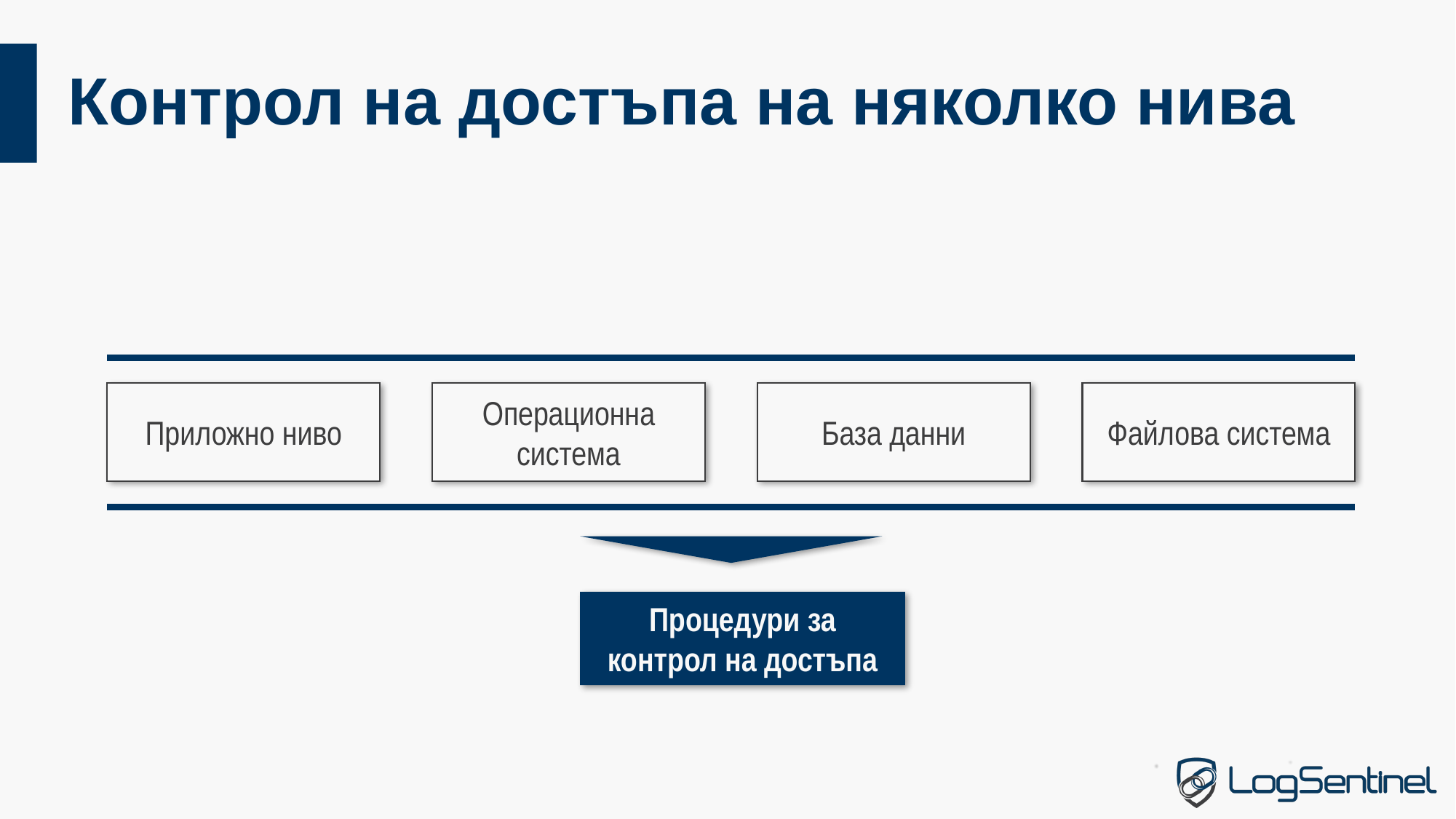

# Контрол на достъпа на няколко нива
Файлова система
Операционна система
База данни
Приложно ниво

Процедури за контрол на достъпа